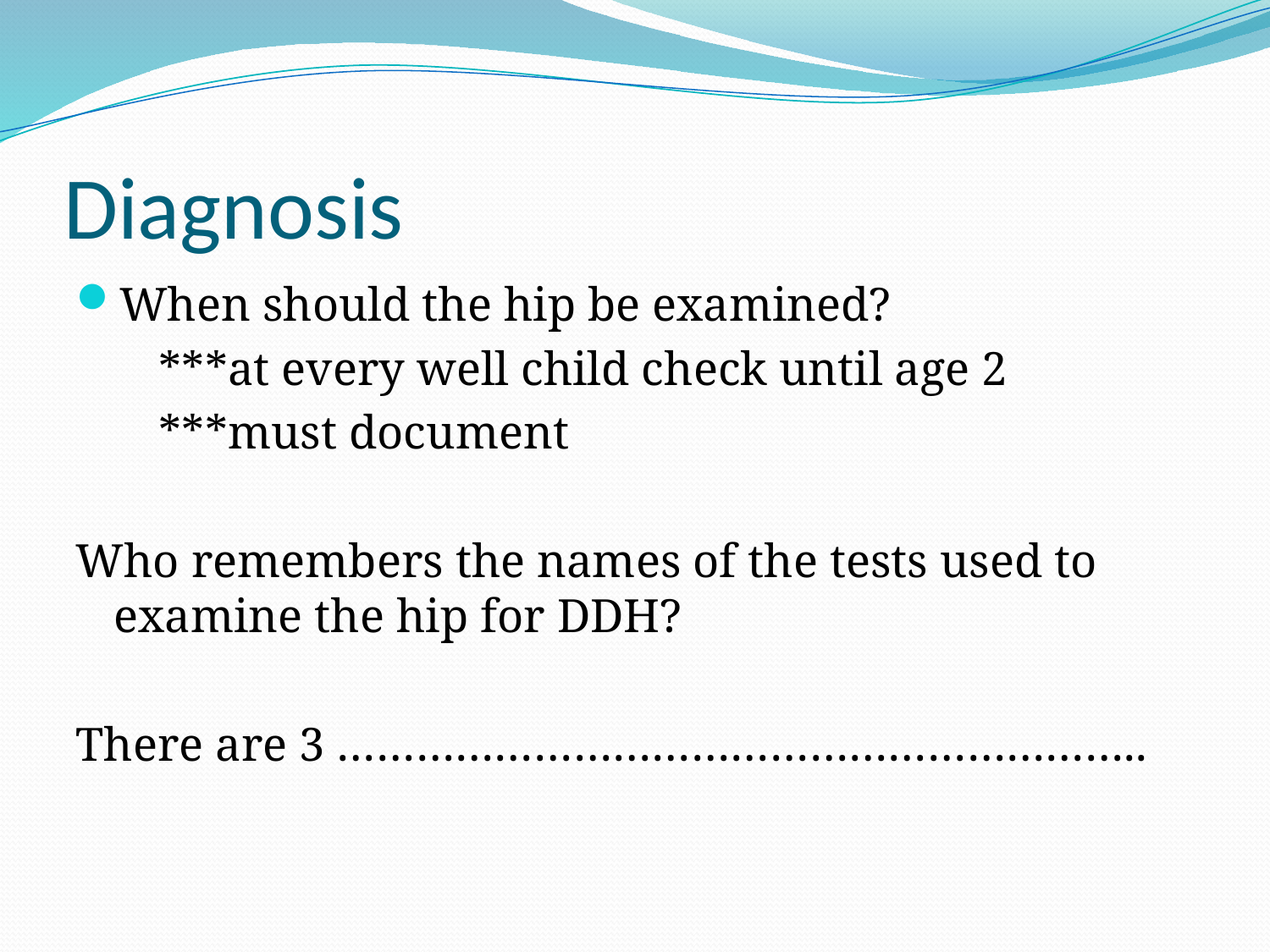

# Diagnosis
When should the hip be examined?
       ***at every well child check until age 2
       ***must document

Who remembers the names of the tests used to examine the hip for DDH?

There are 3 ……………………………………………………..